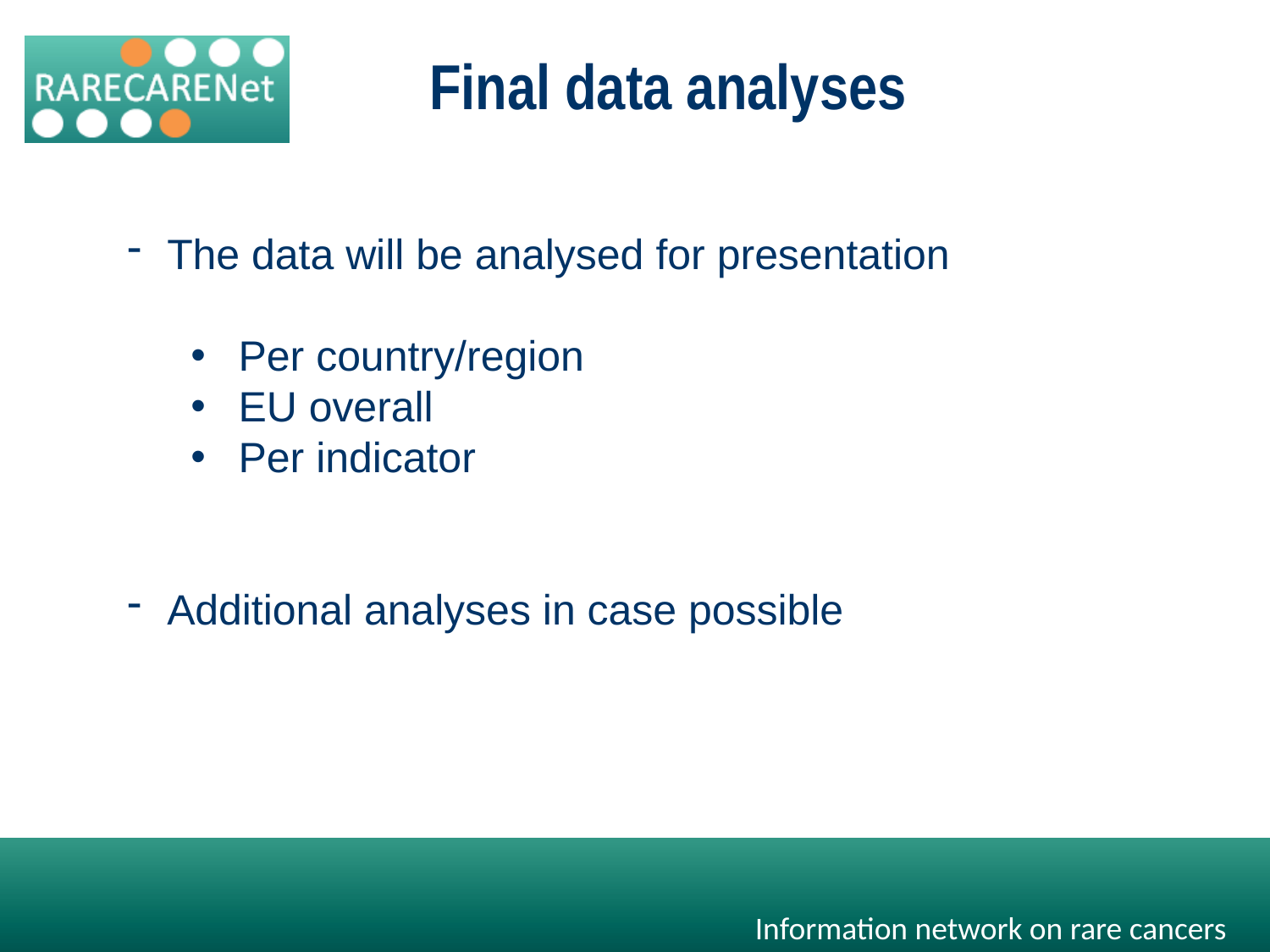

Final data analyses
The data will be analysed for presentation

Per country/region
EU overall
Per indicator

Additional analyses in case possible